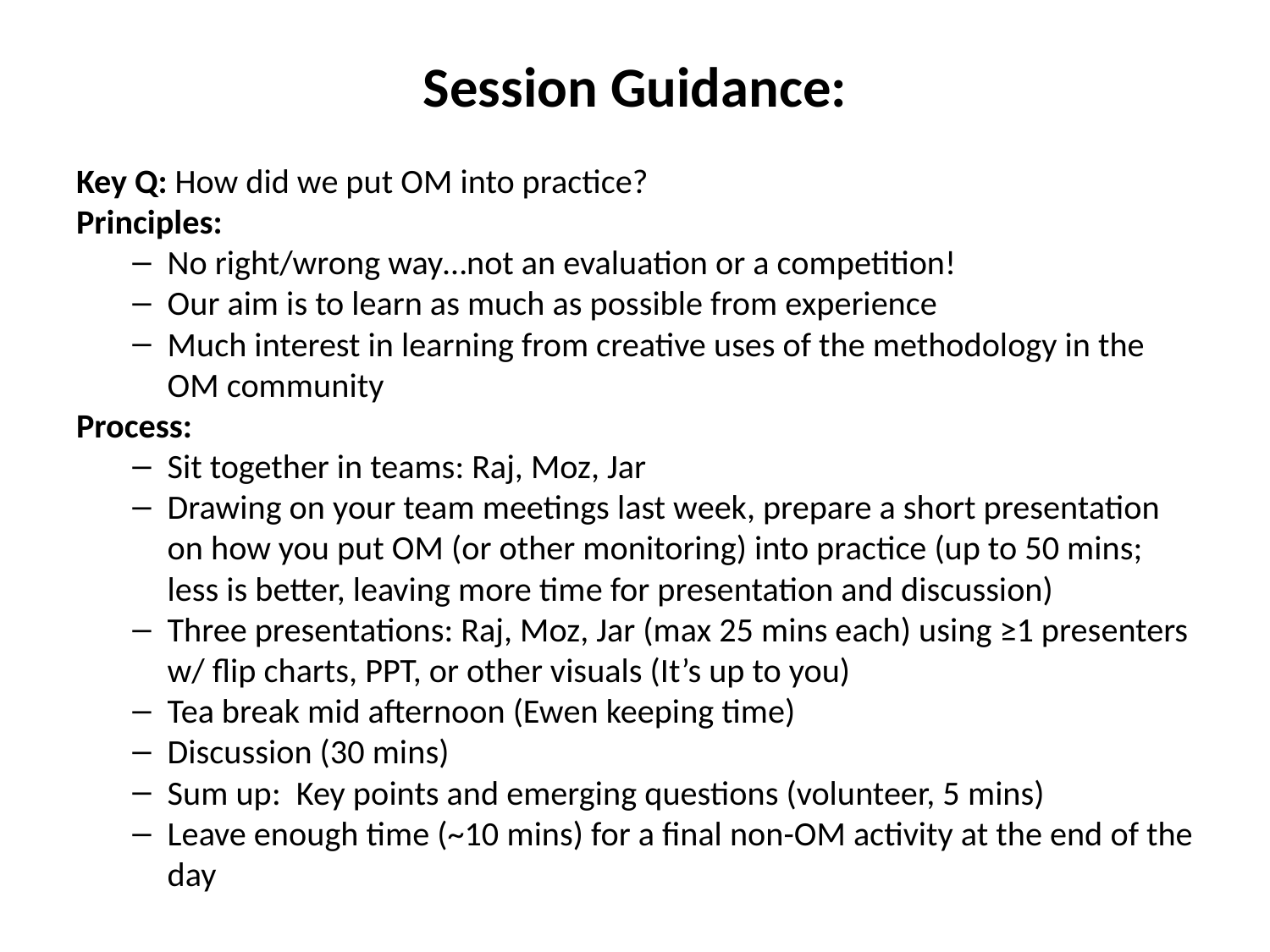

# Session Guidance:
Key Q: How did we put OM into practice?
Principles:
No right/wrong way…not an evaluation or a competition!
Our aim is to learn as much as possible from experience
Much interest in learning from creative uses of the methodology in the OM community
Process:
Sit together in teams: Raj, Moz, Jar
Drawing on your team meetings last week, prepare a short presentation on how you put OM (or other monitoring) into practice (up to 50 mins; less is better, leaving more time for presentation and discussion)
Three presentations: Raj, Moz, Jar (max 25 mins each) using ≥1 presenters w/ flip charts, PPT, or other visuals (It’s up to you)
Tea break mid afternoon (Ewen keeping time)
Discussion (30 mins)
Sum up:  Key points and emerging questions (volunteer, 5 mins)
Leave enough time (~10 mins) for a final non-OM activity at the end of the day